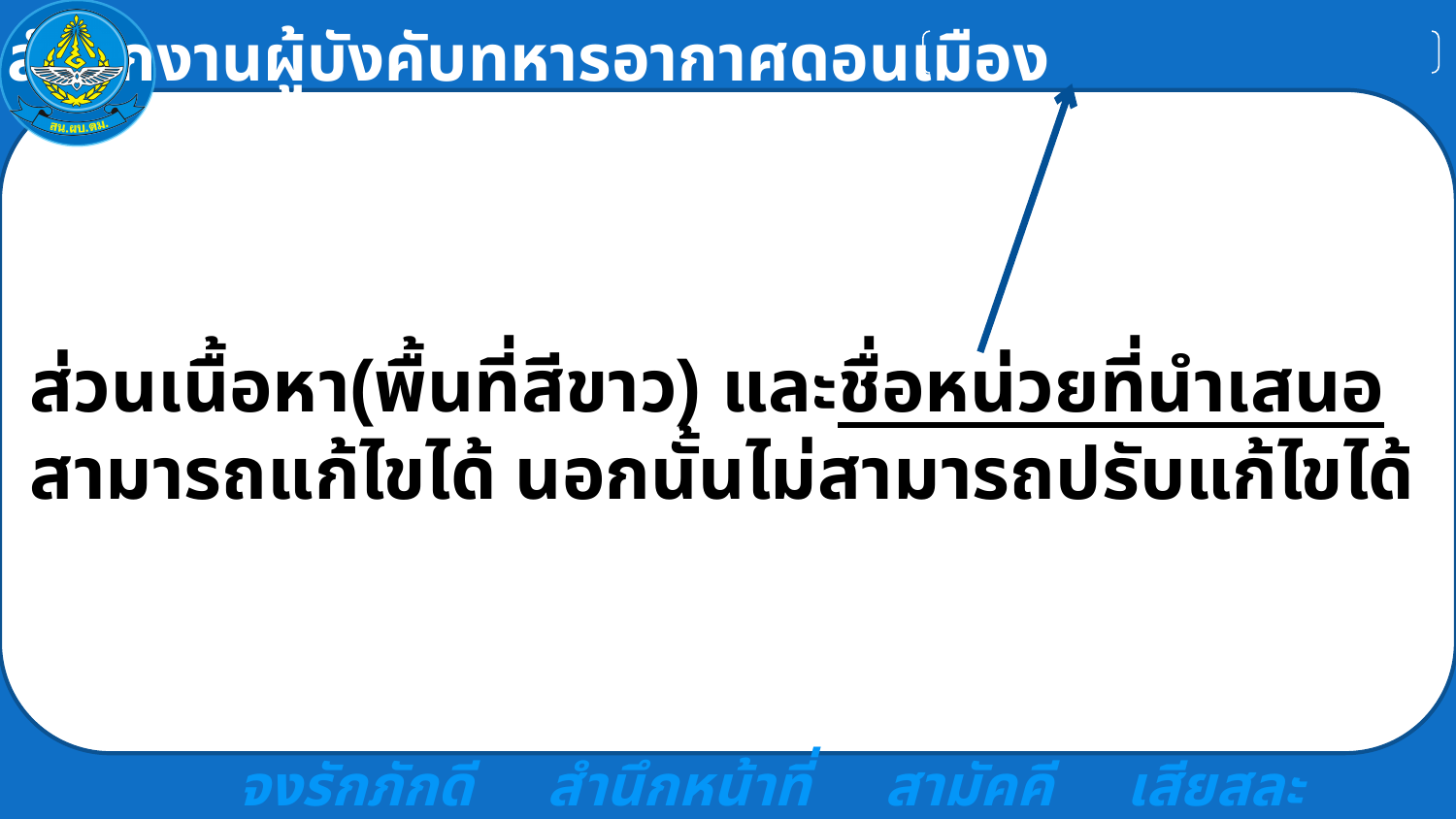

#
ส่วนเนื้อหา(พื้นที่สีขาว) และชื่อหน่วยที่นำเสนอ
สามารถแก้ไขได้ นอกนั้นไม่สามารถปรับแก้ไขได้